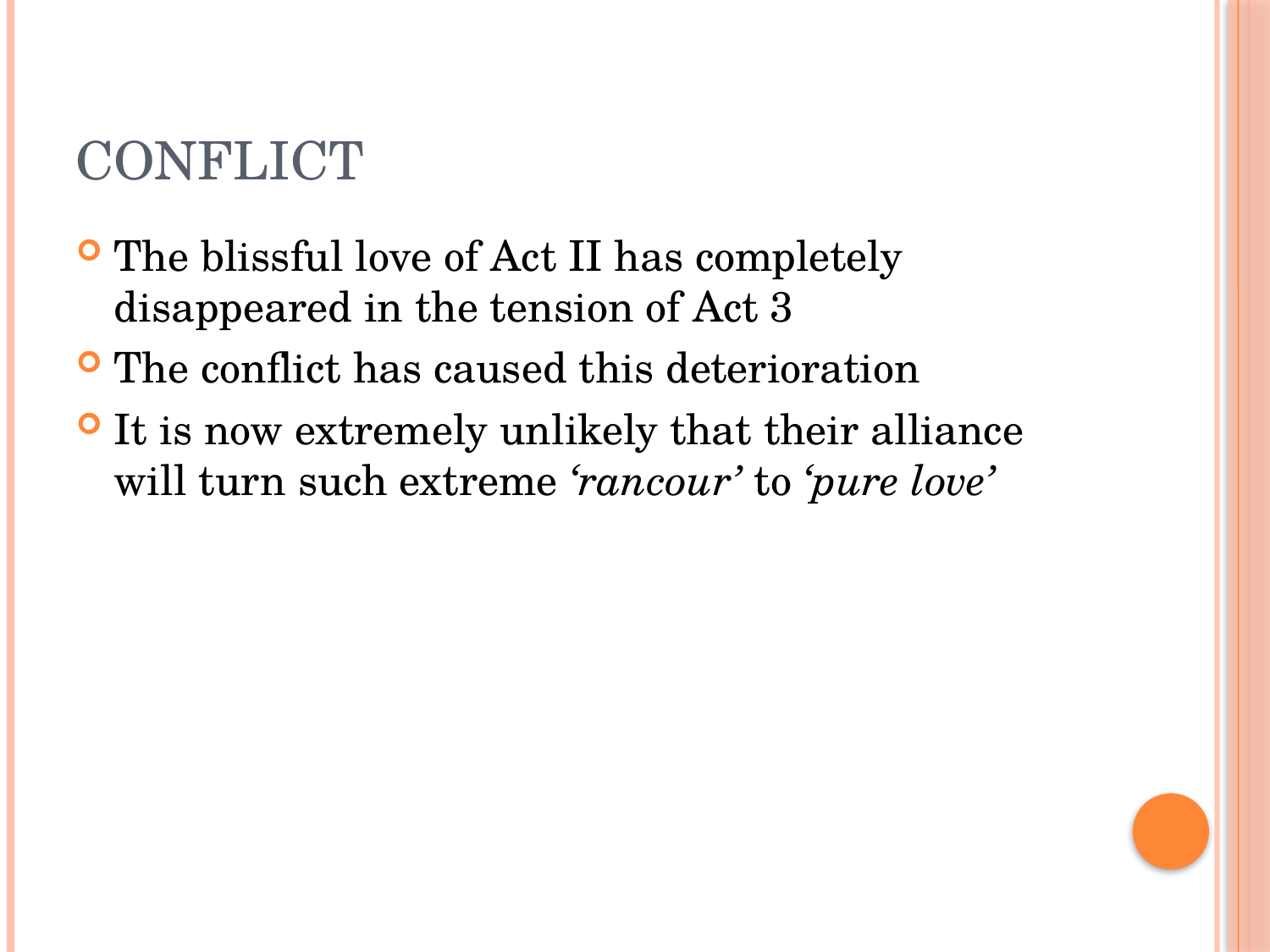

# Conflict
The blissful love of Act II has completely disappeared in the tension of Act 3
The conflict has caused this deterioration
It is now extremely unlikely that their alliance will turn such extreme ‘rancour’ to ‘pure love’